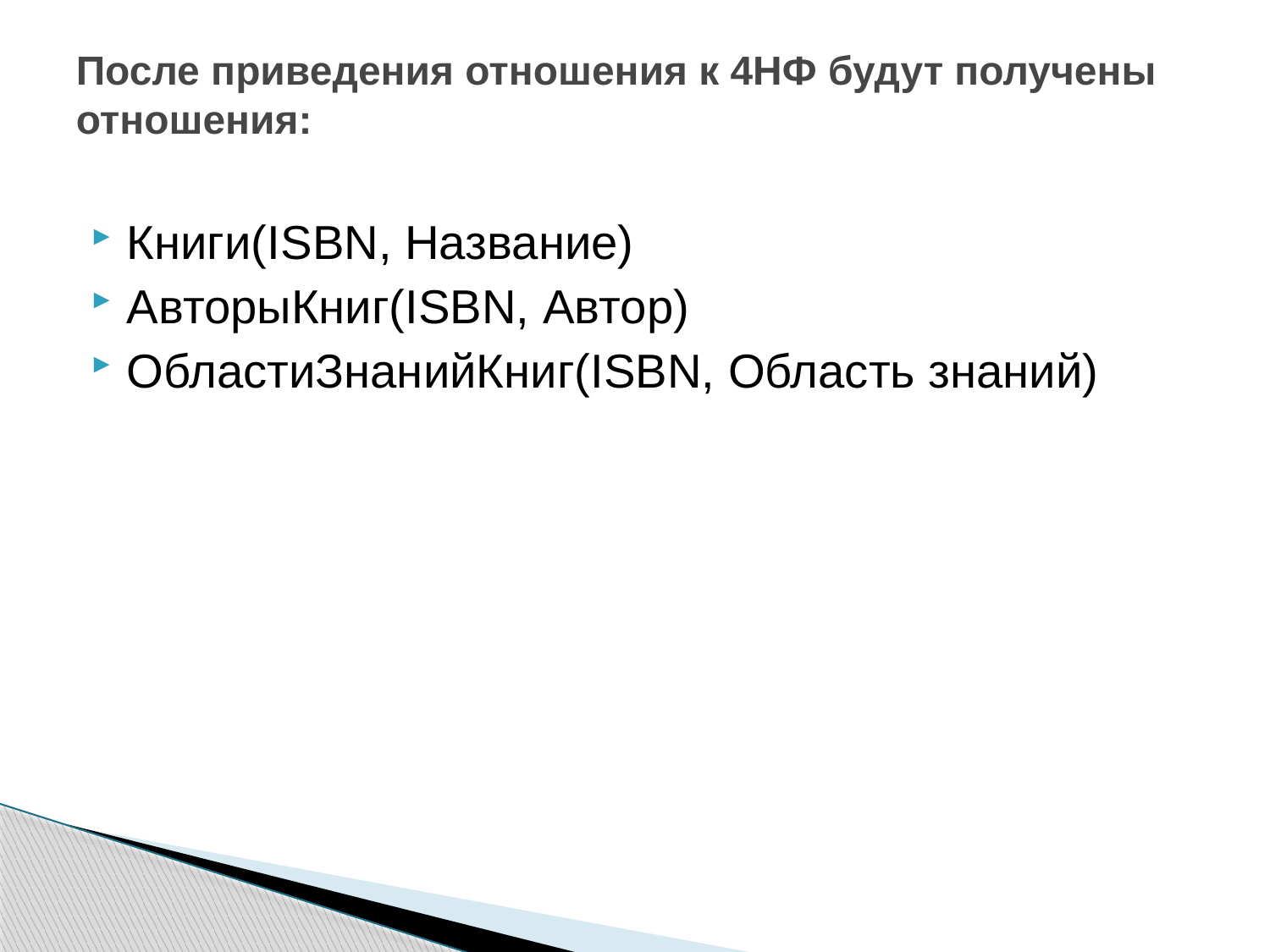

# После приведения отношения к 4НФ будут получены отношения:
Книги(ISBN, Название)
АвторыКниг(ISBN, Автор)
ОбластиЗнанийКниг(ISBN, Область знаний)